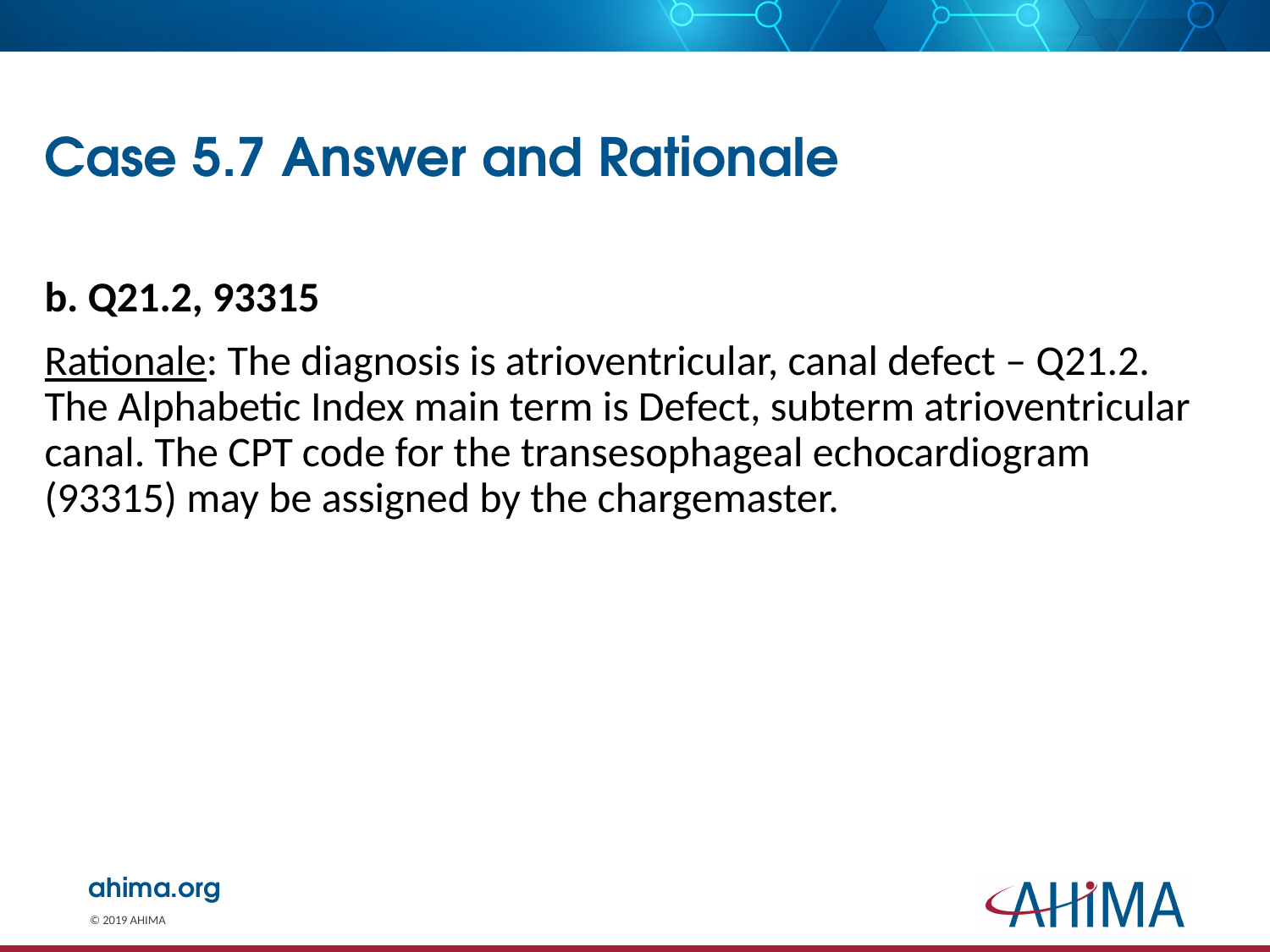

# Case 5.7 Answer and Rationale

b. Q21.2, 93315
Rationale: The diagnosis is atrioventricular, canal defect – Q21.2. The Alphabetic Index main term is Defect, subterm atrioventricular canal. The CPT code for the transesophageal echocardiogram (93315) may be assigned by the chargemaster.